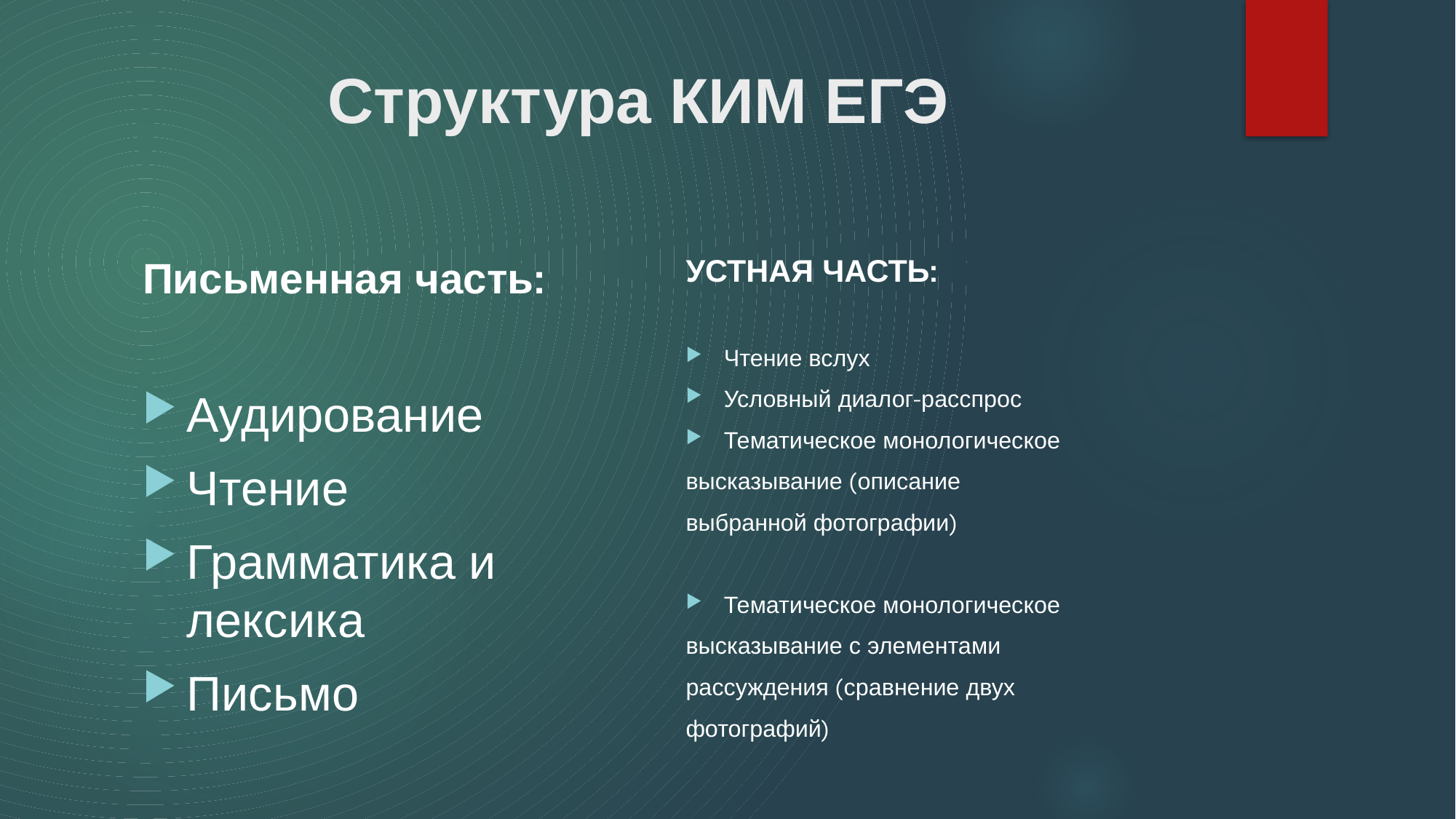

# Структура КИМ ЕГЭ
УСТНАЯ ЧАСТЬ:

Чтение вслух
Условный диалог-расспрос
Тематическое монологическое
высказывание (описание
выбранной фотографии)

Тематическое монологическое
высказывание с элементами
рассуждения (сравнение двух
фотографий)

Письменная часть:

Аудирование
Чтение
Грамматика и лексика
Письмо